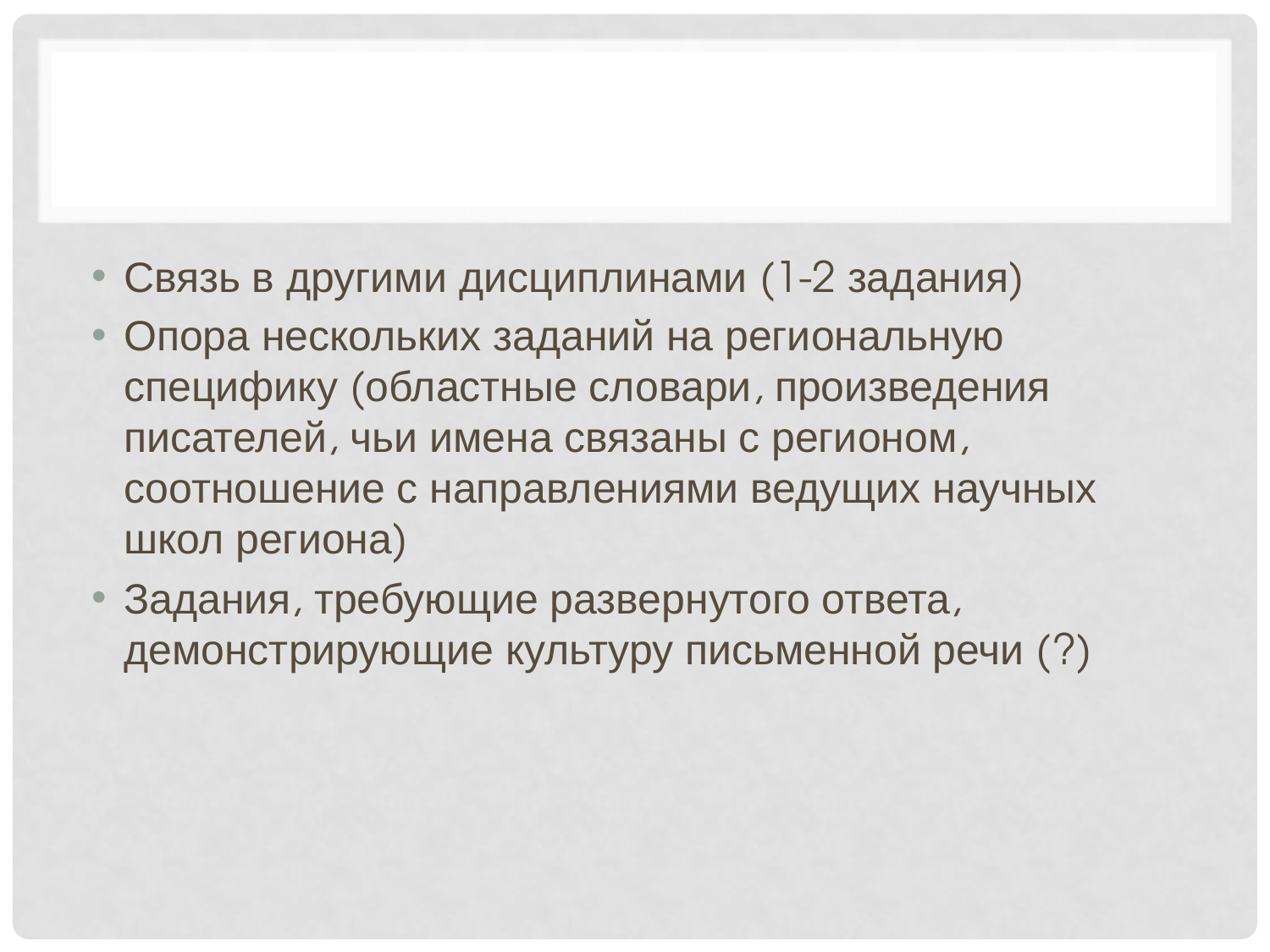

#
Связь в другими дисциплинами (1-2 задания)
Опора нескольких заданий на региональную специфику (областные словари, произведения писателей, чьи имена связаны с регионом, соотношение с направлениями ведущих научных школ региона)
Задания, требующие развернутого ответа, демонстрирующие культуру письменной речи (?)